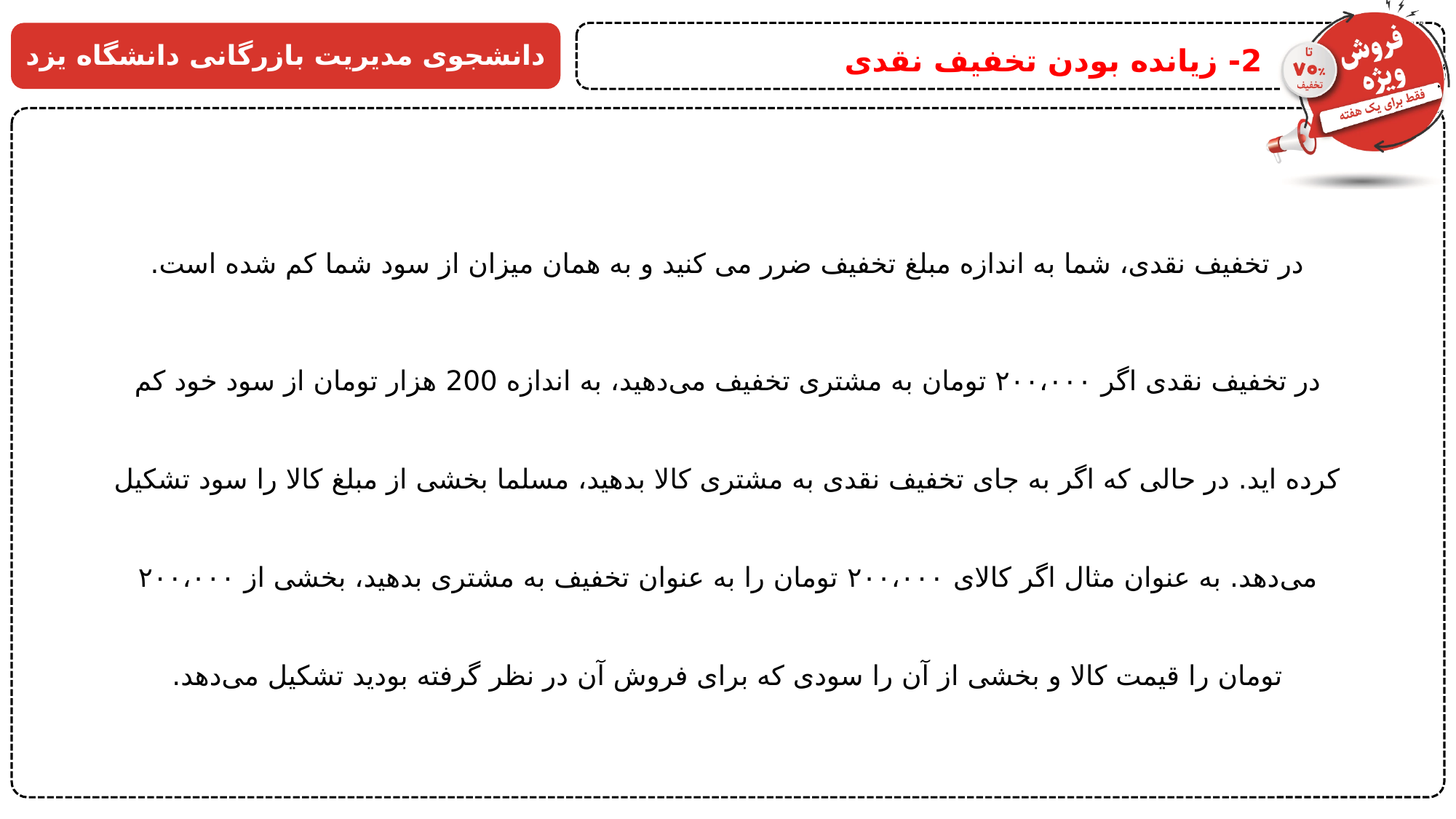

دانشجوی مدیریت بازرگانی دانشگاه یزد
2- زیانده بودن تخفیف نقدی
در تخفیف نقدی، شما به اندازه مبلغ تخفیف ضرر می کنید و به همان میزان از سود شما کم شده است.
در تخفیف نقدی اگر ۲۰۰،۰۰۰ تومان به مشتری تخفیف می‌دهید، به اندازه 200 هزار تومان از سود خود کم کرده اید. در حالی که اگر به جای تخفیف نقدی به مشتری کالا بدهید، مسلما بخشی از مبلغ کالا را سود تشکیل می‌دهد. به عنوان مثال اگر کالای ۲۰۰،۰۰۰ تومان را به عنوان تخفیف به مشتری بدهید، بخشی از ۲۰۰،۰۰۰ تومان را قیمت کالا و بخشی از آن را سودی که برای فروش آن در نظر گرفته بودید تشکیل می‌دهد.